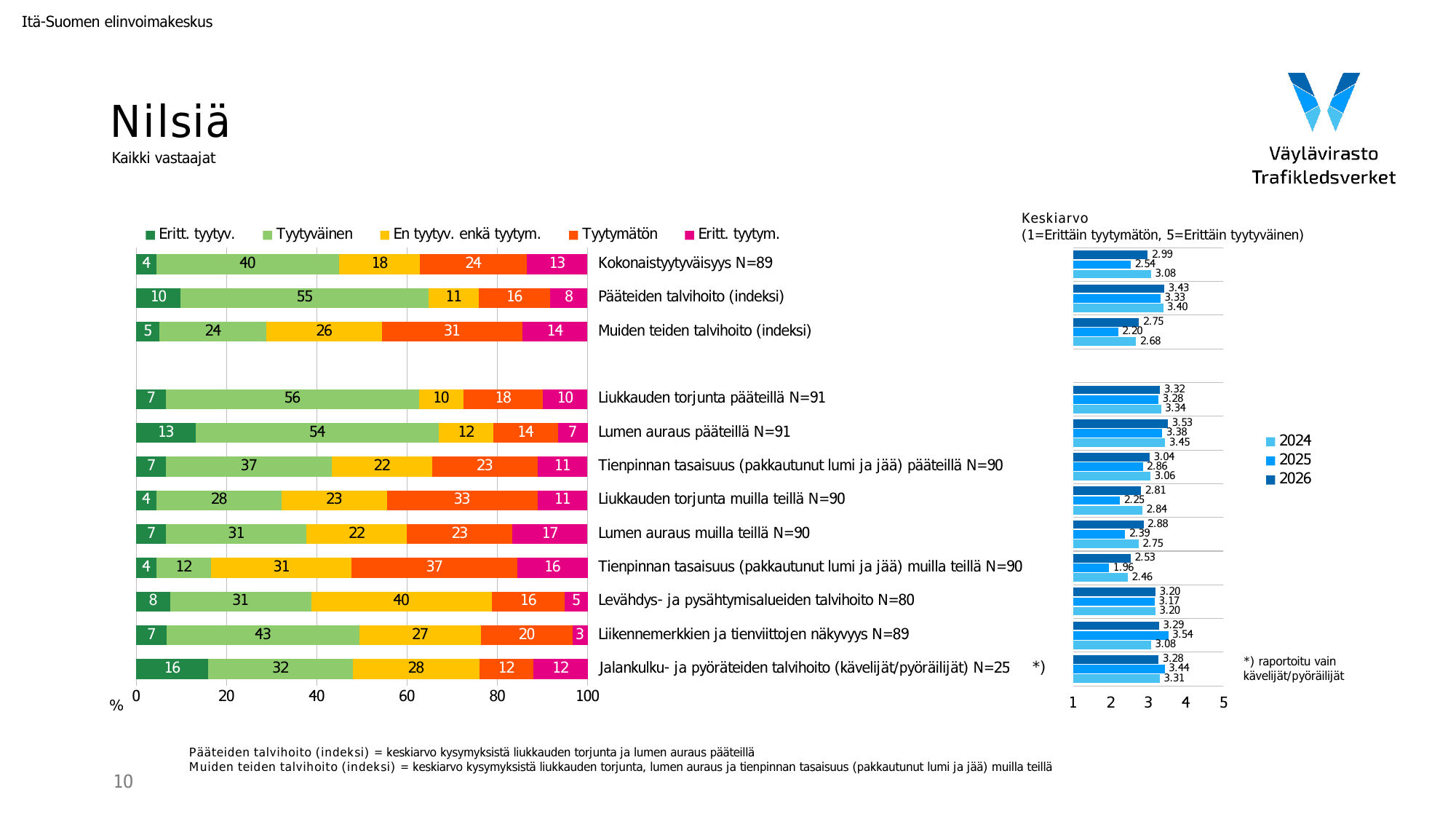

Itä-Suomen elinvoimakeskus
# Nilsiä
Kaikki vastaajat
Keskiarvo
(1=Erittäin tyytymätön, 5=Erittäin tyytyväinen)

### Chart

| Category | Eritt. tyytyv. | Tyytyväinen | En tyytyv. enkä tyytym. | Tyytymätön | Eritt. tyytym. |
|---|---|---|---|---|---|
| Kokonaistyytyväisyys N=89 | 4.49438202247191 | 40.44943820224719 | 17.97752808988764 | 23.595505617977526 | 13.48314606741573 |
| Pääteiden talvihoito (indeksi) | 9.89010989010989 | 54.94505494505494 | 10.989010989010989 | 15.934065934065934 | 8.241758241758241 |
| Muiden teiden talvihoito (indeksi) | 5.185185185185185 | 23.703703703703702 | 25.555555555555557 | 31.11111111111111 | 14.444444444444445 |
|  | None | None | None | None | None |
| Liukkauden torjunta pääteillä N=91 | 6.593406593406594 | 56.043956043956044 | 9.89010989010989 | 17.582417582417584 | 9.89010989010989 |
| Lumen auraus pääteillä N=91 | 13.186813186813188 | 53.84615384615385 | 12.087912087912088 | 14.285714285714285 | 6.593406593406594 |
| Tienpinnan tasaisuus (pakkautunut lumi ja jää) pääteillä N=90 | 6.666666666666667 | 36.666666666666664 | 22.22222222222222 | 23.333333333333332 | 11.11111111111111 |
| Liukkauden torjunta muilla teillä N=90 | 4.444444444444445 | 27.77777777777778 | 23.333333333333332 | 33.33333333333333 | 11.11111111111111 |
| Lumen auraus muilla teillä N=90 | 6.666666666666667 | 31.11111111111111 | 22.22222222222222 | 23.333333333333332 | 16.666666666666664 |
| Tienpinnan tasaisuus (pakkautunut lumi ja jää) muilla teillä N=90 | 4.444444444444445 | 12.222222222222221 | 31.11111111111111 | 36.666666666666664 | 15.555555555555555 |
| Levähdys- ja pysähtymisalueiden talvihoito N=80 | 7.5 | 31.25 | 40.0 | 16.25 | 5.0 |
| Liikennemerkkien ja tienviittojen näkyvyys N=89 | 6.741573033707865 | 42.69662921348314 | 26.96629213483146 | 20.224719101123593 | 3.3707865168539324 |
| Jalankulku- ja pyöräteiden talvihoito (kävelijät/pyöräilijät) N=25 | 16.0 | 32.0 | 28.000000000000004 | 12.0 | 12.0 |

### Chart

| Category | 2026 | 2025 | 2024 |
|---|---|---|---|
*) raportoitu vain
kävelijät/pyöräilijät
*)
%
Pääteiden talvihoito (indeksi) = keskiarvo kysymyksistä liukkauden torjunta ja lumen auraus pääteillä
Muiden teiden talvihoito (indeksi) = keskiarvo kysymyksistä liukkauden torjunta, lumen auraus ja tienpinnan tasaisuus (pakkautunut lumi ja jää) muilla teillä

10